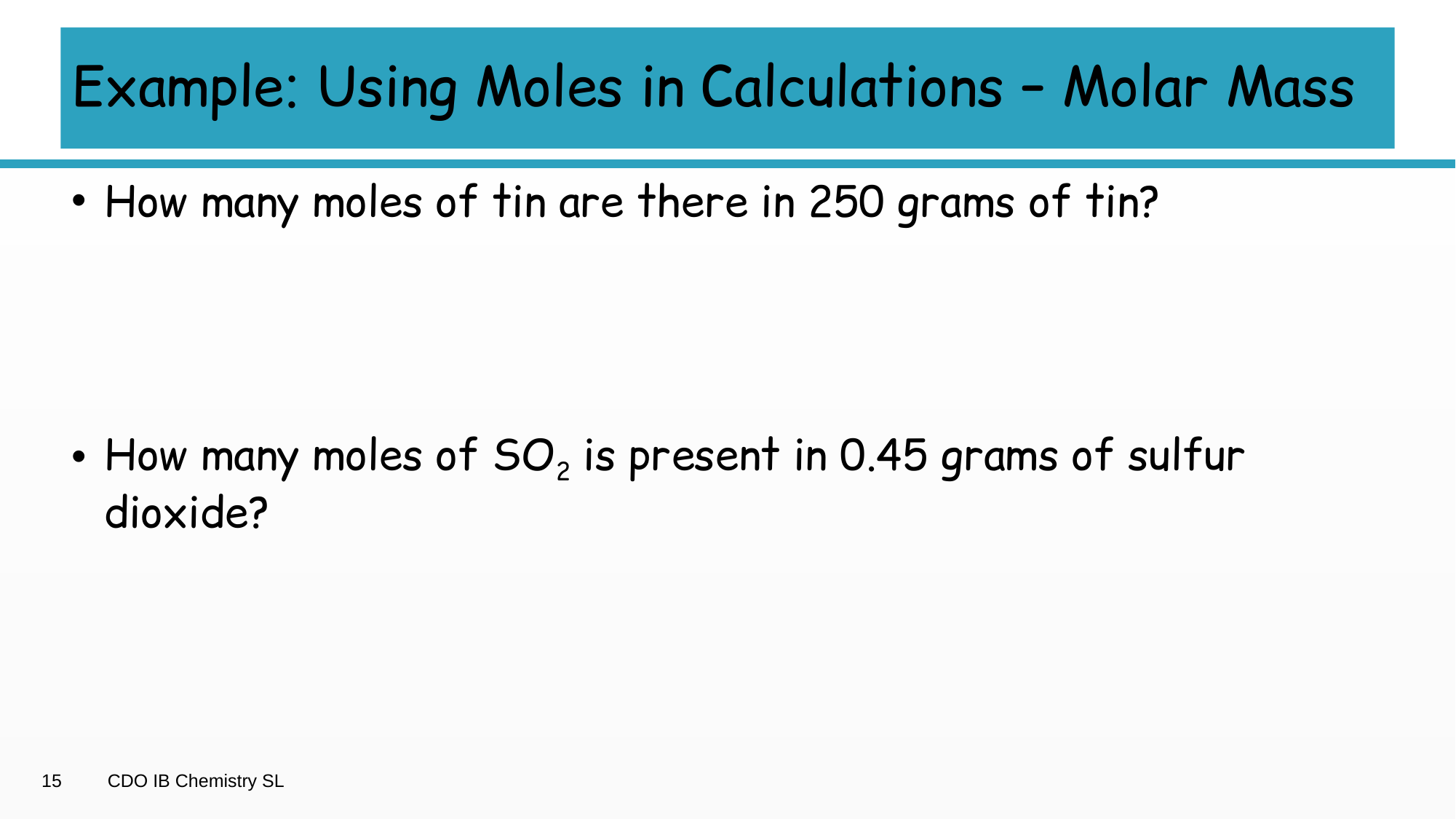

# Example: Using Moles in Calculations – Molar Mass
How many moles of tin are there in 250 grams of tin?

How many moles of SO2 is present in 0.45 grams of sulfur dioxide?

15
CDO IB Chemistry SL